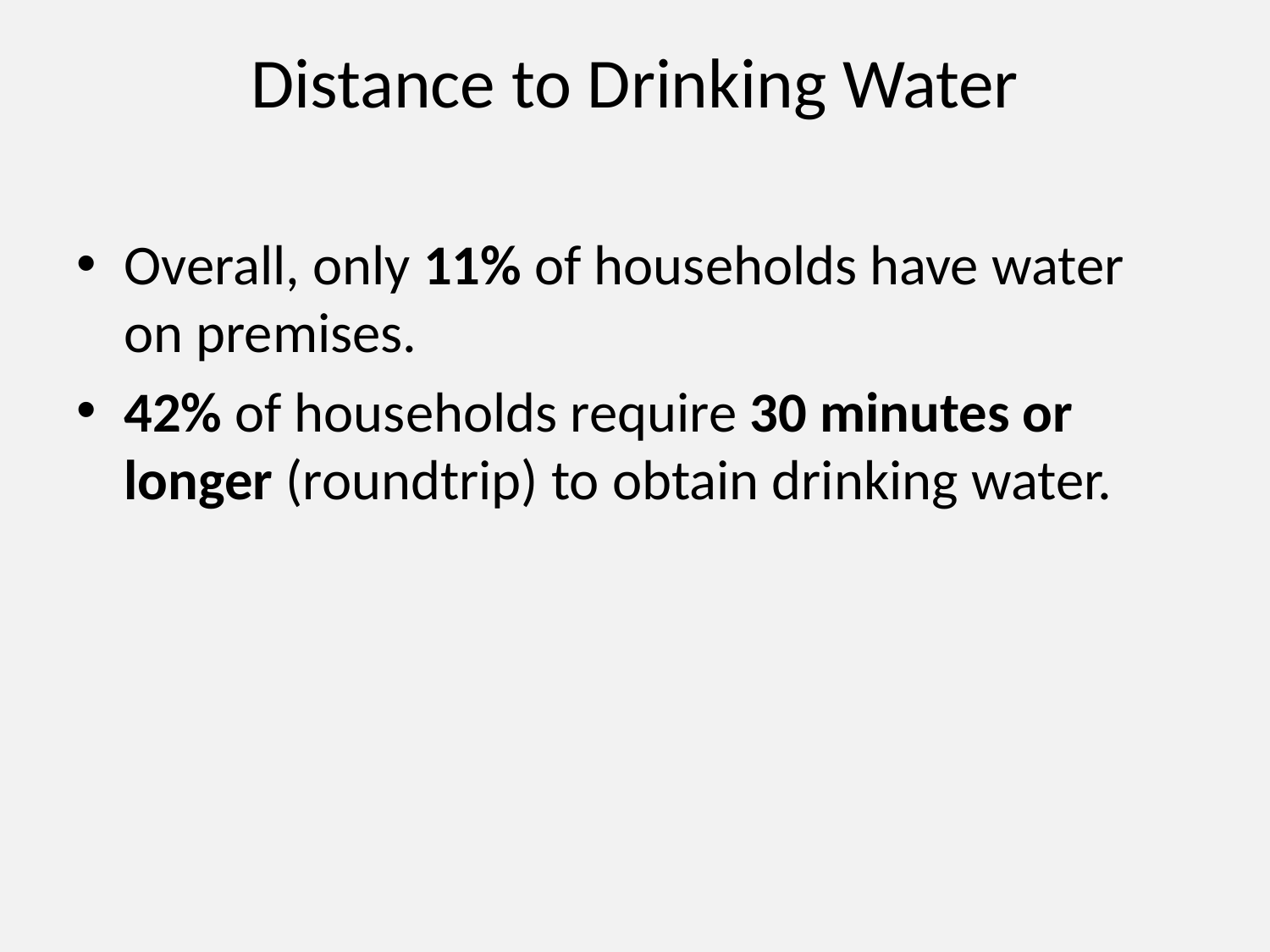

# Distance to Drinking Water
Overall, only 11% of households have water on premises.
42% of households require 30 minutes or longer (roundtrip) to obtain drinking water.